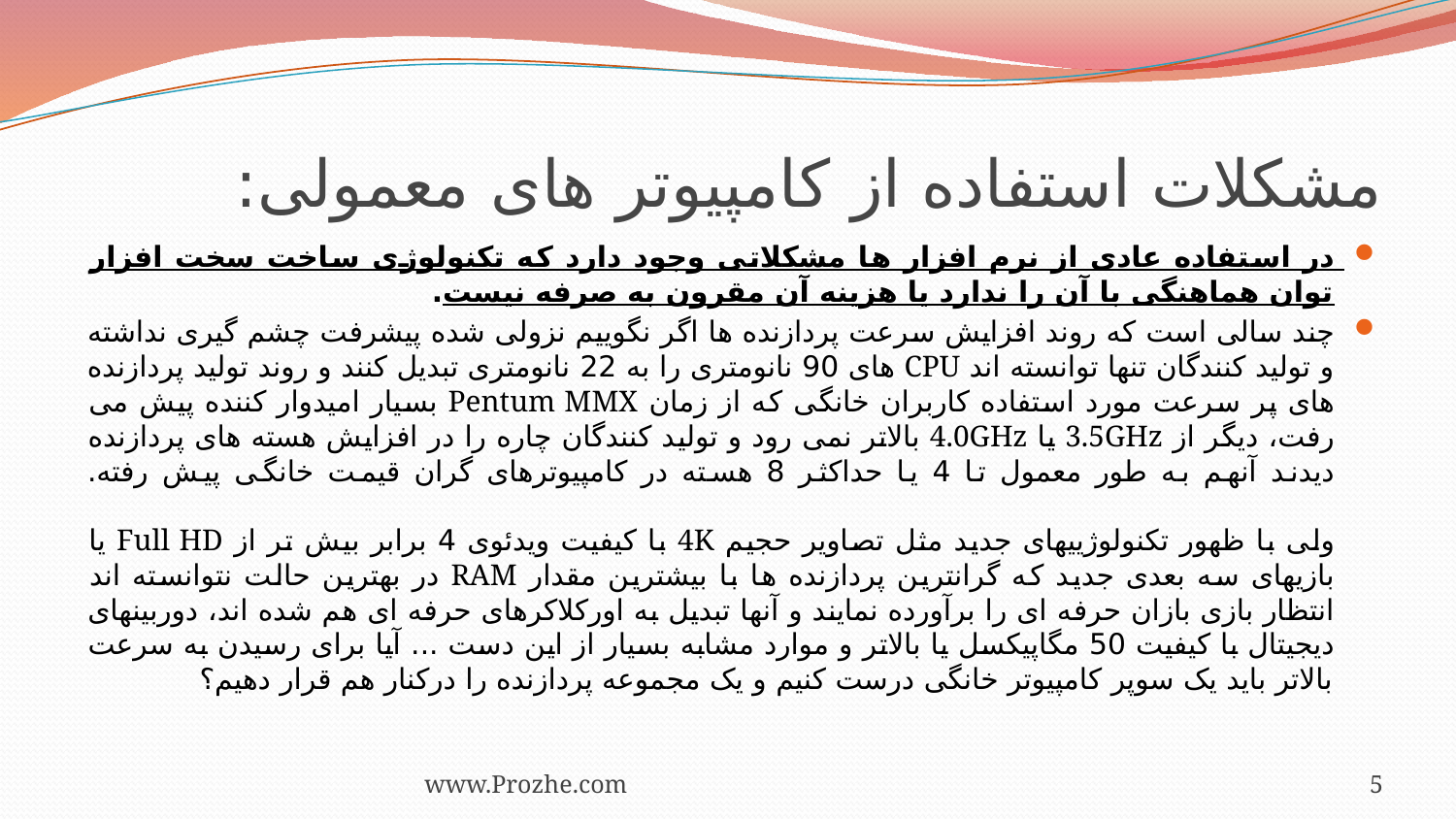

# مشکلات استفاده از کامپیوتر های معمولی:
در استفاده عادی از نرم افزار ها مشکلاتی وجود دارد که تکنولوژی ساخت سخت افزار توان هماهنگی با آن را ندارد یا هزینه آن مقرون به صرفه نیست.
چند سالی است که روند افزایش سرعت پردازنده ها اگر نگوییم نزولی شده پیشرفت چشم گیری نداشته و تولید کنندگان تنها توانسته اند CPU های 90 نانومتری را به 22 نانومتری تبدیل کنند و روند تولید پردازنده های پر سرعت مورد استفاده کاربران خانگی که از زمان Pentum MMX بسیار امیدوار کننده پیش می رفت، دیگر از 3.5GHz یا 4.0GHz بالاتر نمی رود و تولید کنندگان چاره را در افزایش هسته های پردازنده دیدند آنهم به طور معمول تا 4 یا حداکثر 8 هسته در کامپیوترهای گران قیمت خانگی پیش رفته.
ولی با ظهور تکنولوژییهای جدید مثل تصاویر حجیم 4K با کیفیت ویدئوی 4 برابر بیش تر از Full HD یا بازیهای سه بعدی جدید که گرانترین پردازنده ها با بیشترین مقدار RAM در بهترین حالت نتوانسته اند انتظار بازی بازان حرفه ای را برآورده نمایند و آنها تبدیل به اورکلاکرهای حرفه ای هم شده اند، دوربینهای دیجیتال با کیفیت 50 مگاپیکسل یا بالاتر و موارد مشابه بسیار از این دست ... آیا برای رسیدن به سرعت بالاتر باید یک سوپر کامپیوتر خانگی درست کنیم و یک مجموعه پردازنده را درکنار هم قرار دهیم؟
www.Prozhe.com
5